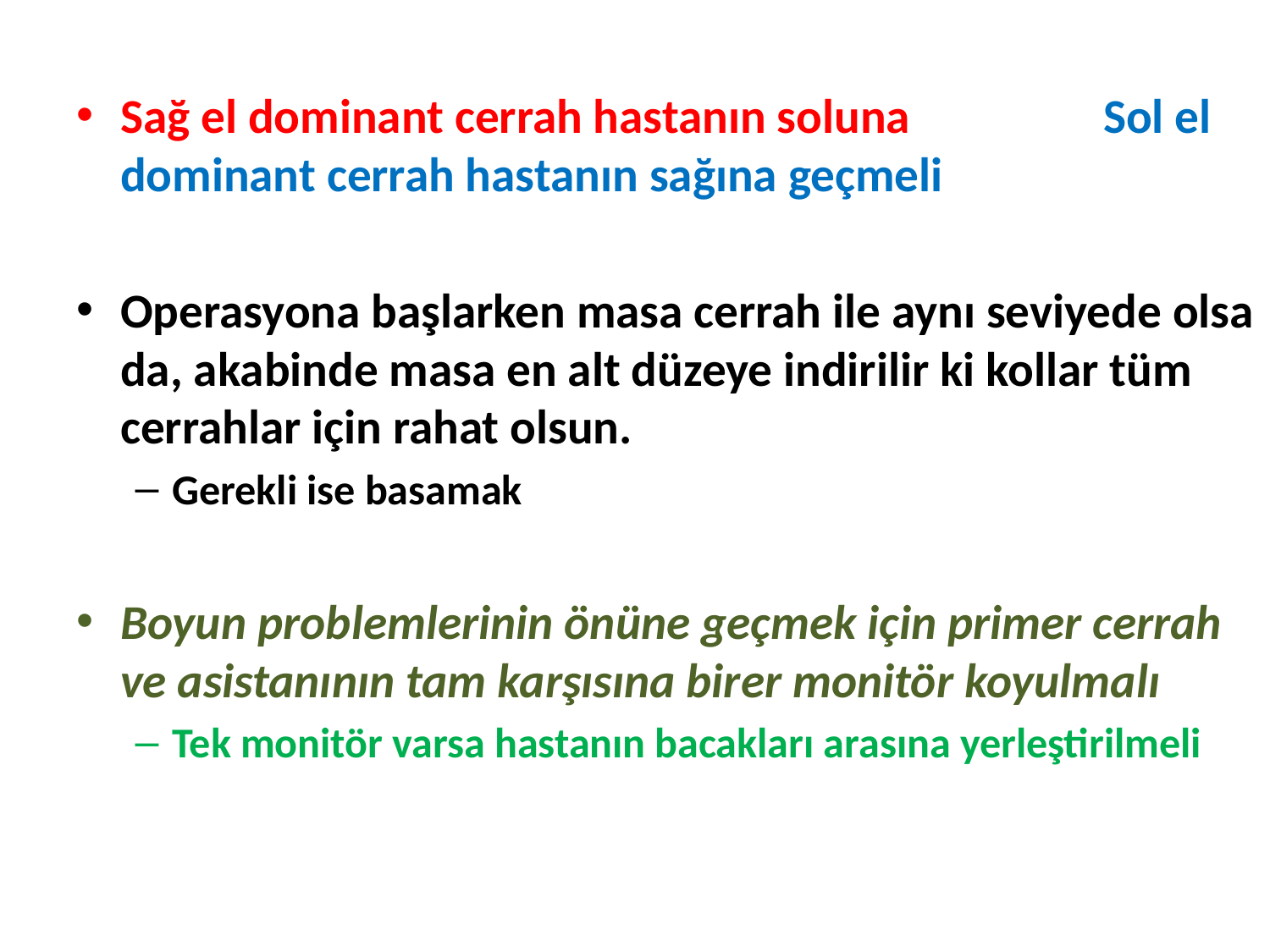

Sağ el dominant cerrah hastanın soluna 				Sol el dominant cerrah hastanın sağına geçmeli

Operasyona başlarken masa cerrah ile aynı seviyede olsa da, akabinde masa en alt düzeye indirilir ki kollar tüm cerrahlar için rahat olsun.
Gerekli ise basamak

Boyun problemlerinin önüne geçmek için primer cerrah ve asistanının tam karşısına birer monitör koyulmalı
Tek monitör varsa hastanın bacakları arasına yerleştirilmeli